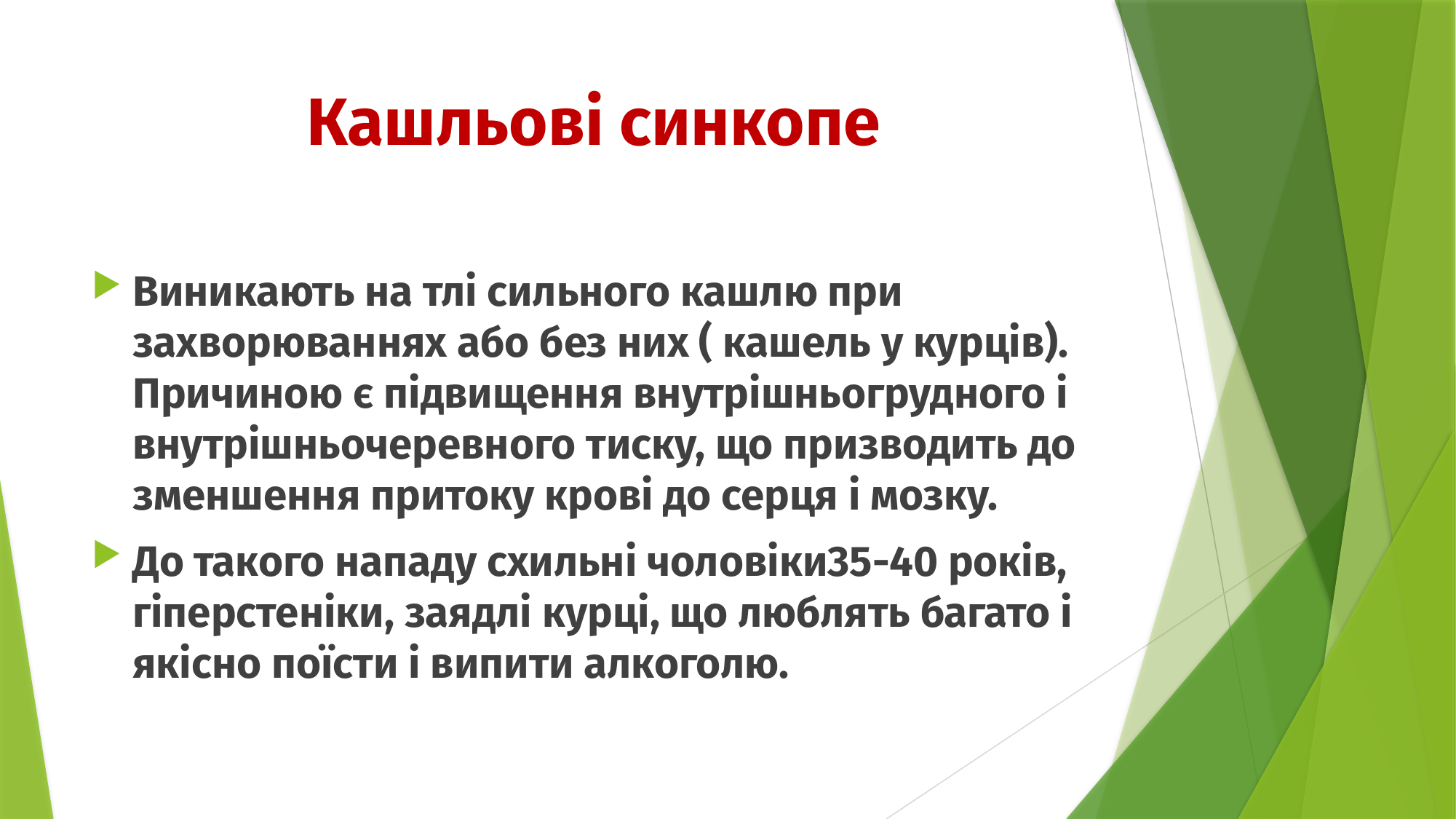

# Кашльові синкопе
Виникають на тлі сильного кашлю при захворюваннях або без них ( кашель у курців). Причиною є підвищення внутрішньогрудного і внутрішньочеревного тиску, що призводить до зменшення притоку крові до серця і мозку.
До такого нападу схильні чоловіки35-40 років, гіперстеніки, заядлі курці, що люблять багато і якісно поїсти і випити алкоголю.